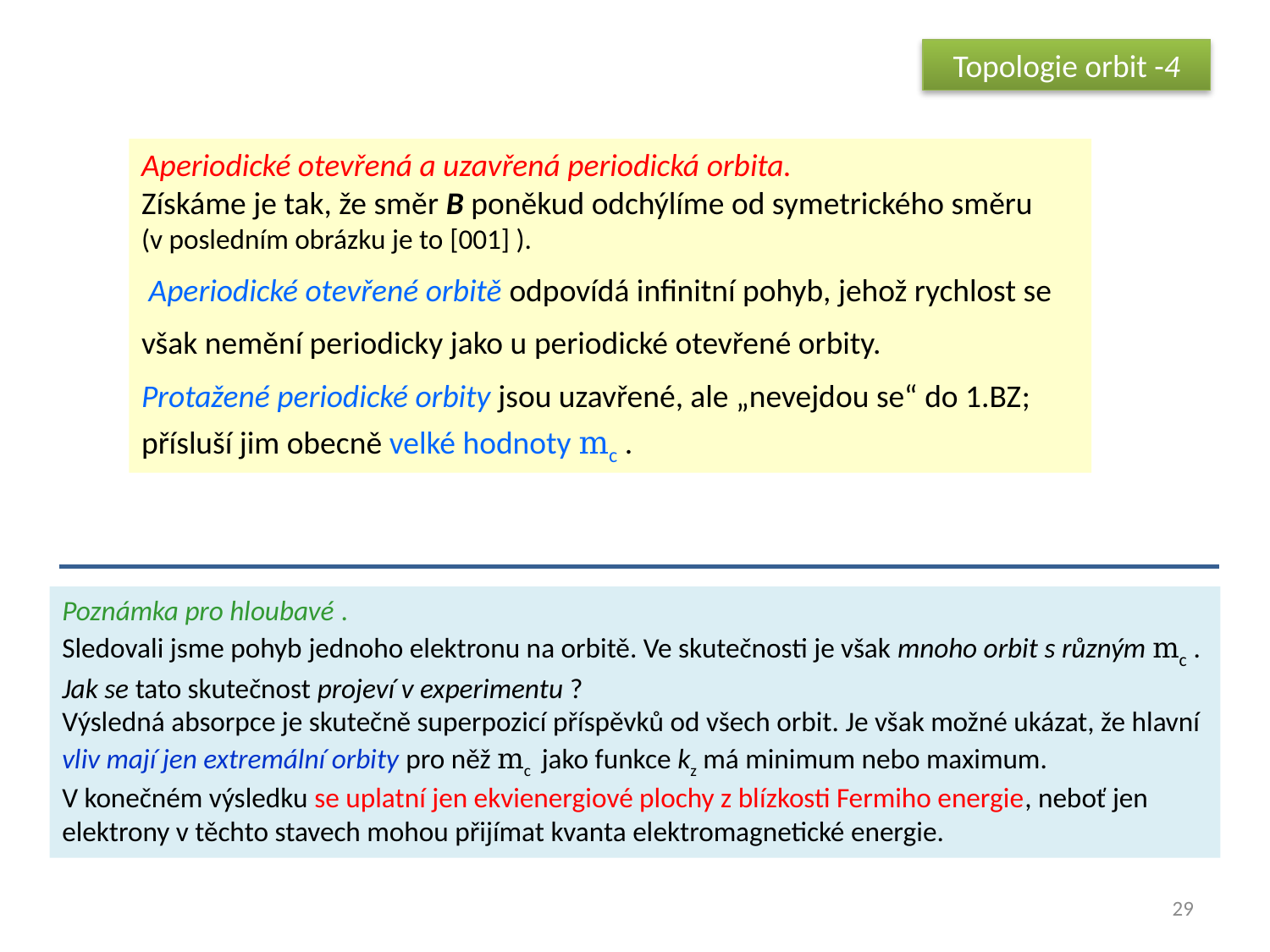

Topologie orbit -4
Aperiodické otevřená a uzavřená periodická orbita.
Získáme je tak, že směr B poněkud odchýlíme od symetrického směru
(v posledním obrázku je to [001] ).
 Aperiodické otevřené orbitě odpovídá infinitní pohyb, jehož rychlost se však nemění periodicky jako u periodické otevřené orbity.
Protažené periodické orbity jsou uzavřené, ale „nevejdou se“ do 1.BZ; přísluší jim obecně velké hodnoty mc .
Poznámka pro hloubavé .
Sledovali jsme pohyb jednoho elektronu na orbitě. Ve skutečnosti je však mnoho orbit s různým mc .
Jak se tato skutečnost projeví v experimentu ?
Výsledná absorpce je skutečně superpozicí příspěvků od všech orbit. Je však možné ukázat, že hlavní vliv mají jen extremální orbity pro něž mc  jako funkce kz má minimum nebo maximum.
V konečném výsledku se uplatní jen ekvienergiové plochy z blízkosti Fermiho energie, neboť jen elektrony v těchto stavech mohou přijímat kvanta elektromagnetické energie.
29